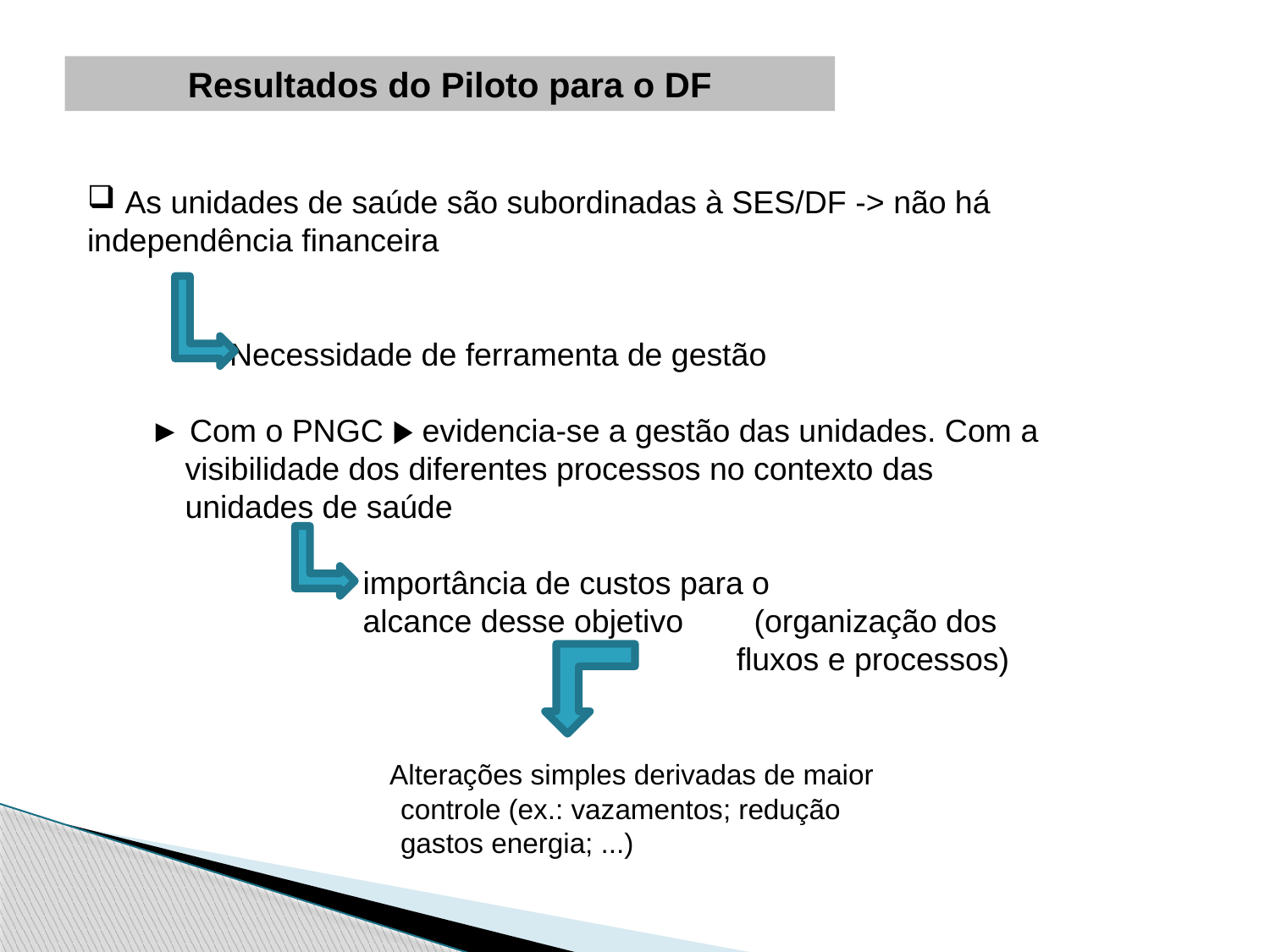

Resultados do Piloto para o DF
 As unidades de saúde são subordinadas à SES/DF -> não há independência financeira

                Necessidade de ferramenta de gestão

       ► Com o PNGC ▶ evidencia-se a gestão das unidades. Com a
           visibilidade dos diferentes processos no contexto das
           unidades de saúde

                               importância de custos para o
                               alcance desse objetivo        (organização dos
                                                                         fluxos e processos)

                                  Alterações simples derivadas de maior
                                        controle (ex.: vazamentos; redução
                                        gastos energia; ...)